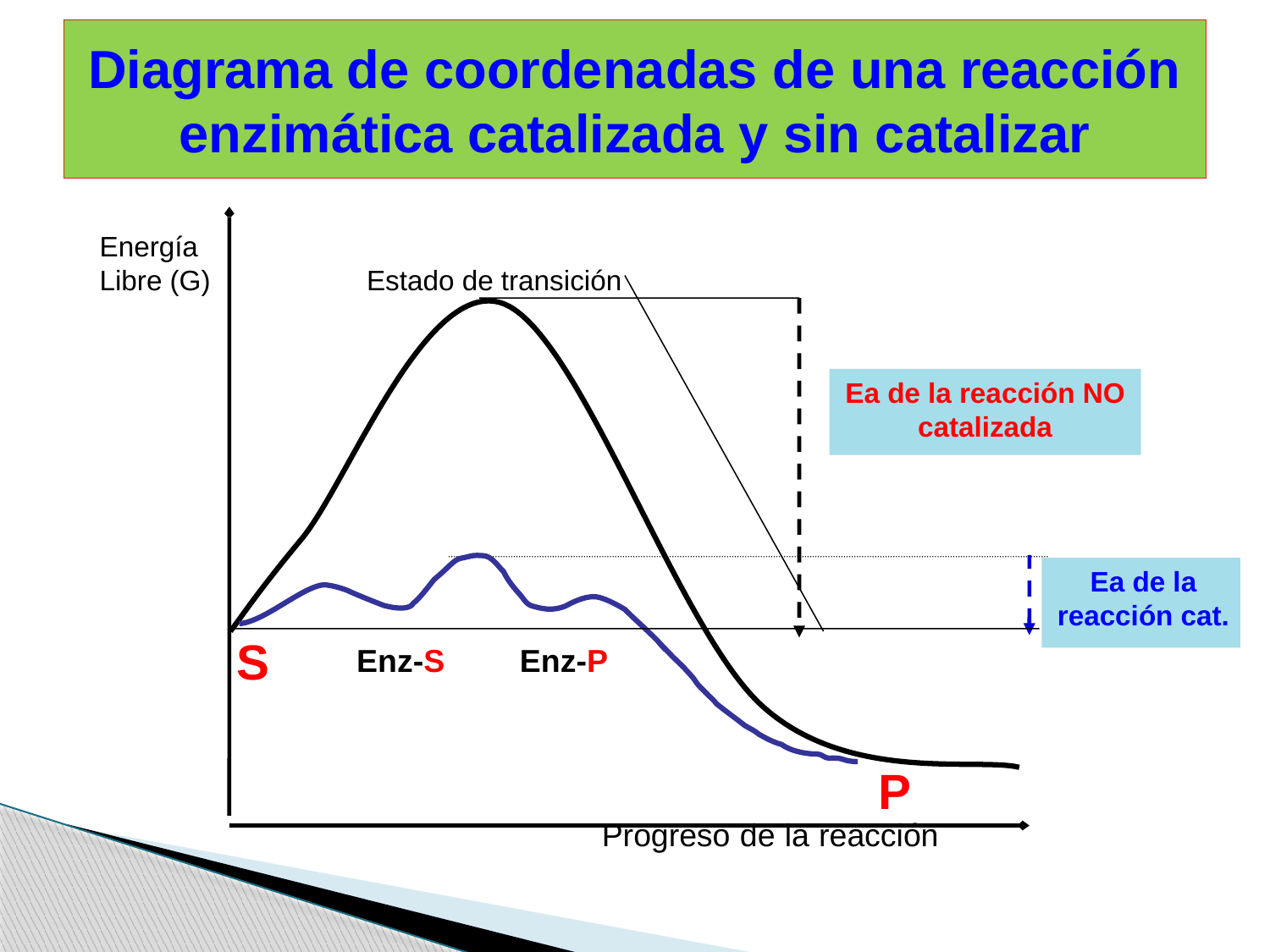

# Diagrama de coordenadas de una reacción enzimática catalizada y sin catalizar

 Energía
 Libre (G)                    Estado de transición

Ea de la reacción NO catalizada

Ea de la reacción cat.

Enz-S
Enz-P

S
P

Progreso de la reacción